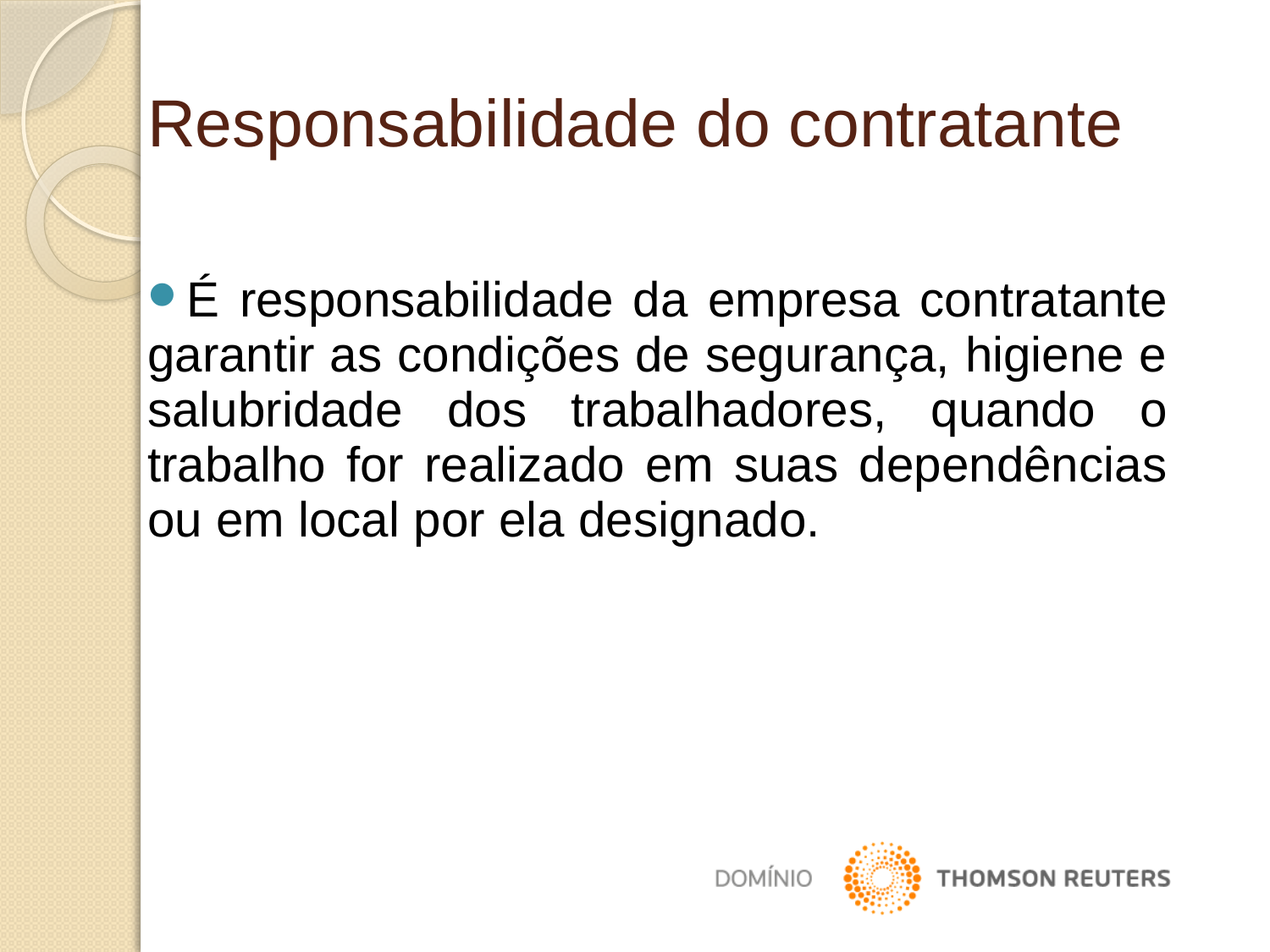

Responsabilidade do contratante
É responsabilidade da empresa contratante garantir as condições de segurança, higiene e salubridade dos trabalhadores, quando o trabalho for realizado em suas dependências ou em local por ela designado.